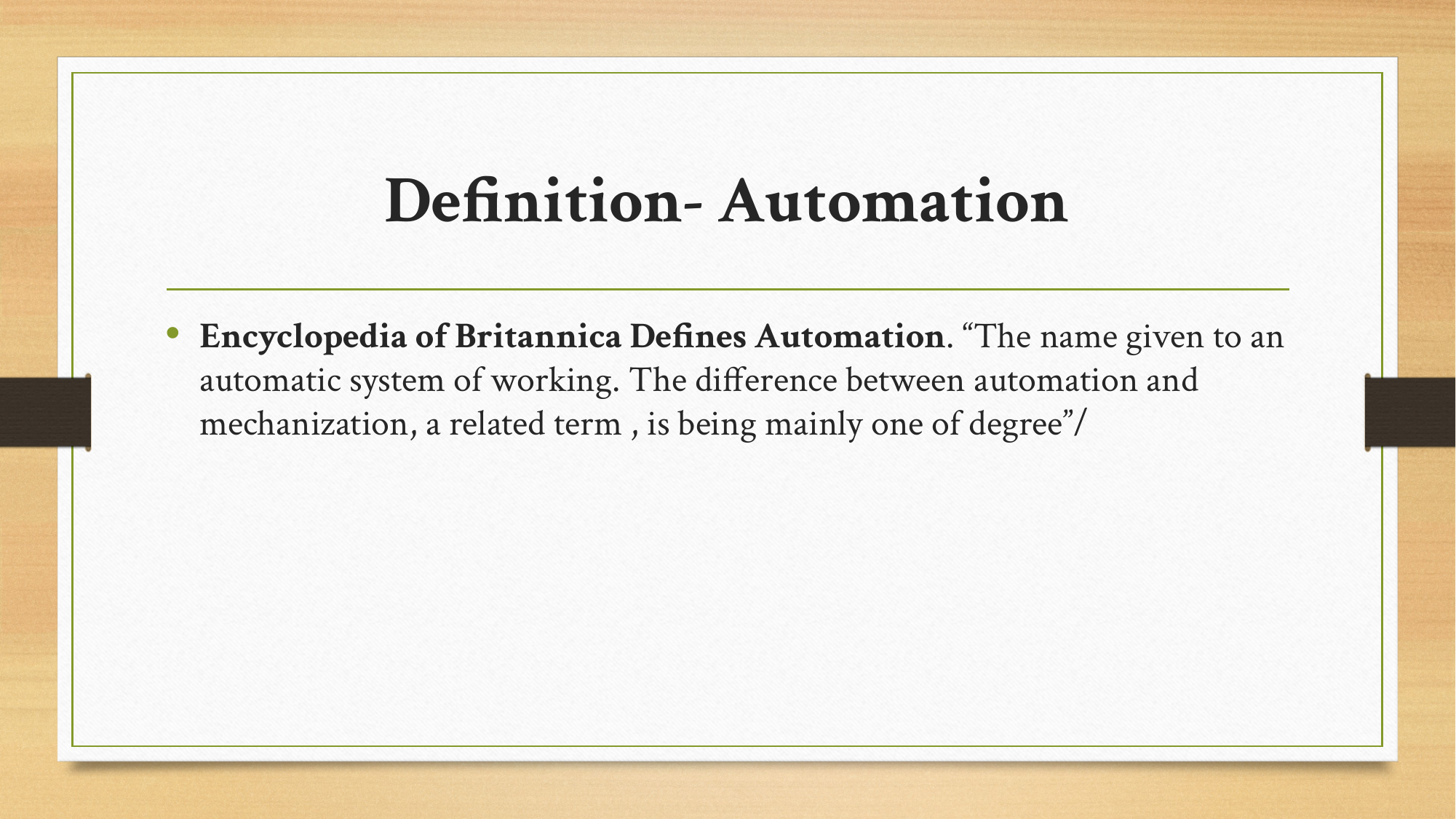

# Definition- Automation
Encyclopedia of Britannica Defines Automation. “The name given to an automatic system of working. The difference between automation and mechanization, a related term , is being mainly one of degree”/